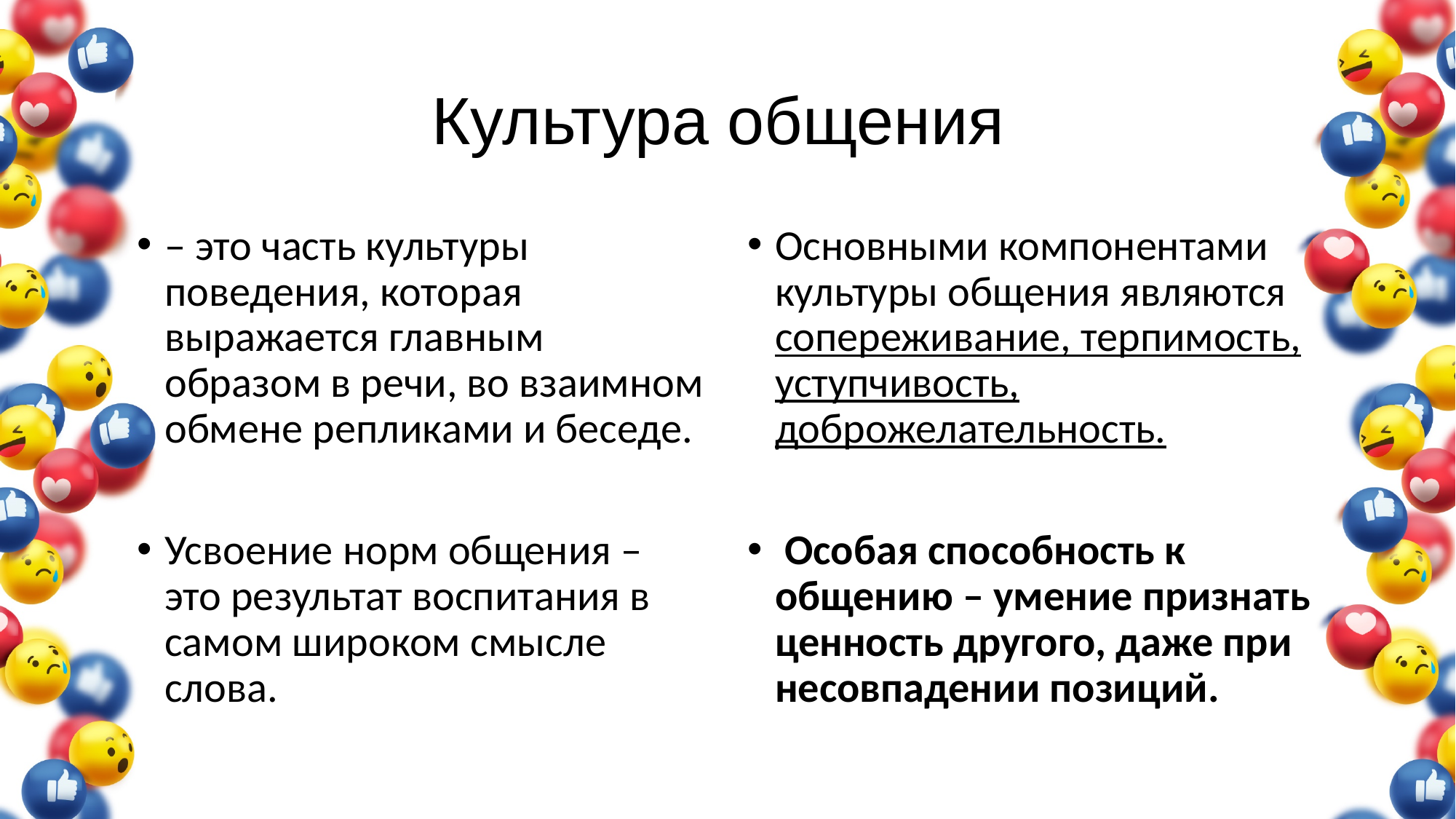

# Культура общения
– это часть культуры поведения, которая выражается главным образом в речи, во взаимном обмене репликами и беседе.

Усвоение норм общения – это результат воспитания в самом широком смысле слова.
Основными компонентами культуры общения являются сопереживание, терпимость, уступчивость, доброжелательность.

 Особая способность к общению – умение признать ценность другого, даже при несовпадении позиций.